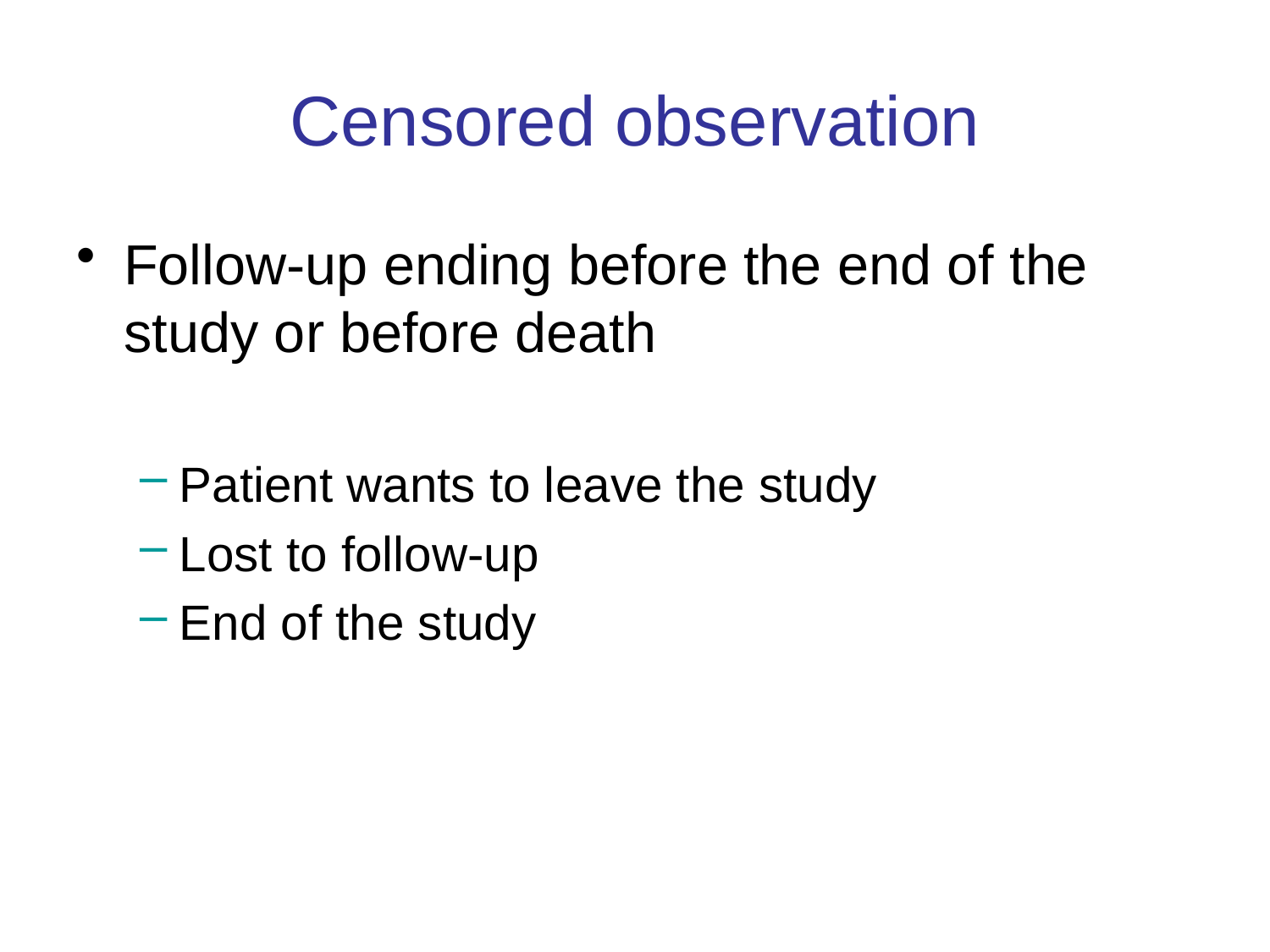

# Censored observation
Follow-up ending before the end of the study or before death

Patient wants to leave the study
Lost to follow-up
End of the study